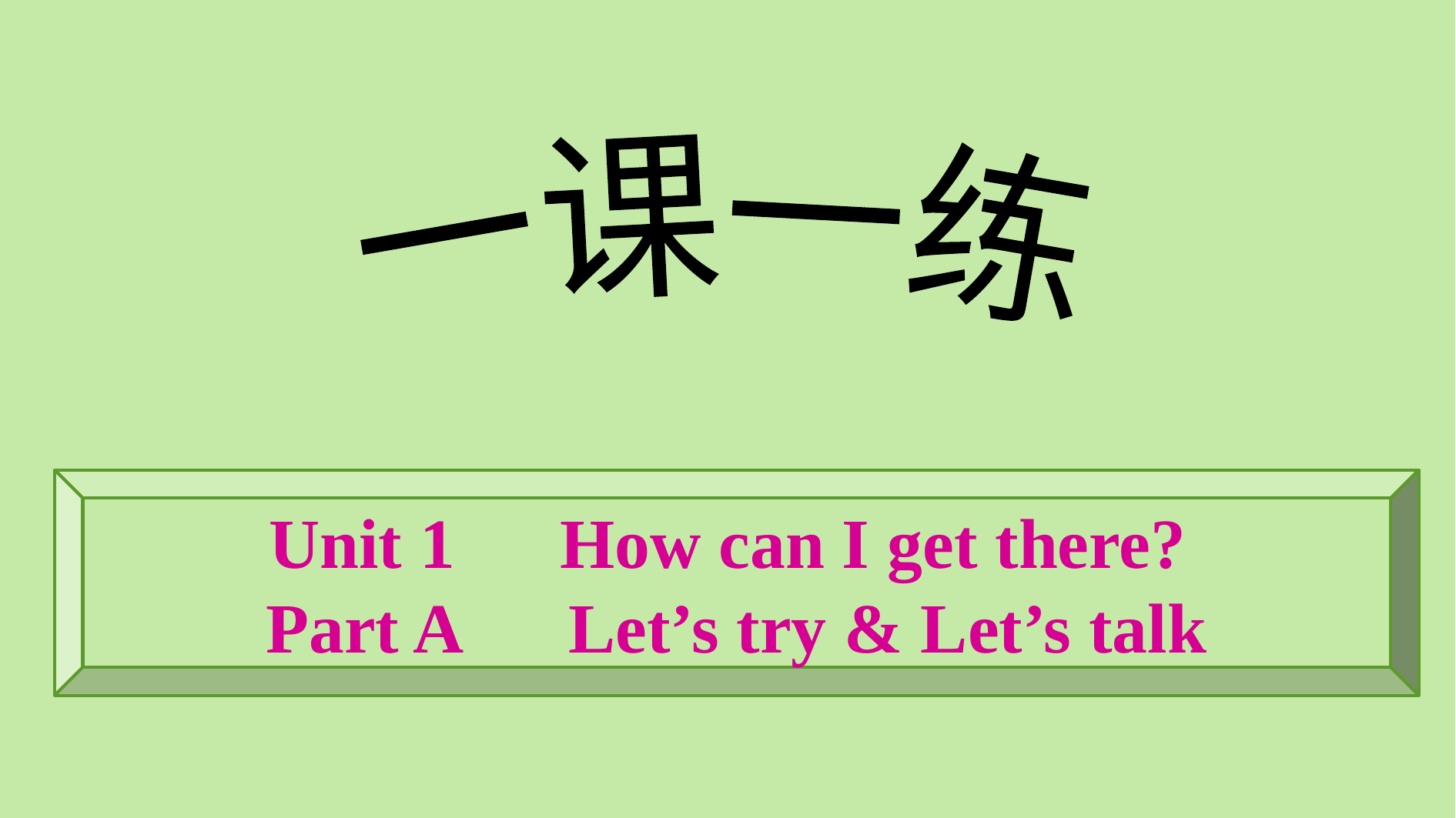

Unit 1　How can I get there?
Part A　Let’s try & Let’s talk